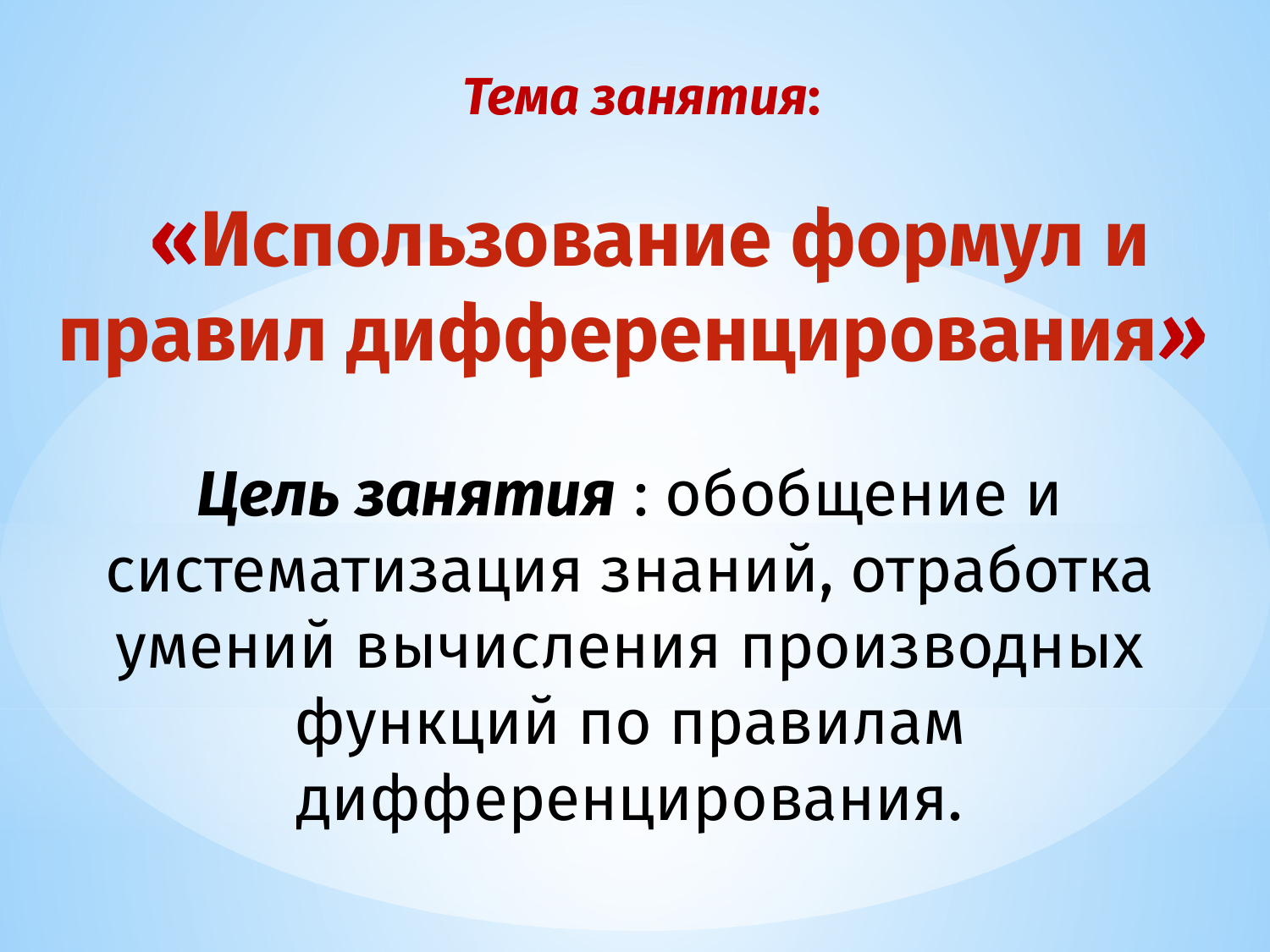

Тема занятия:

 «Использование формул и правил дифференцирования»
Цель занятия : обобщение и систематизация знаний, отработка умений вычисления производных функций по правилам дифференцирования.